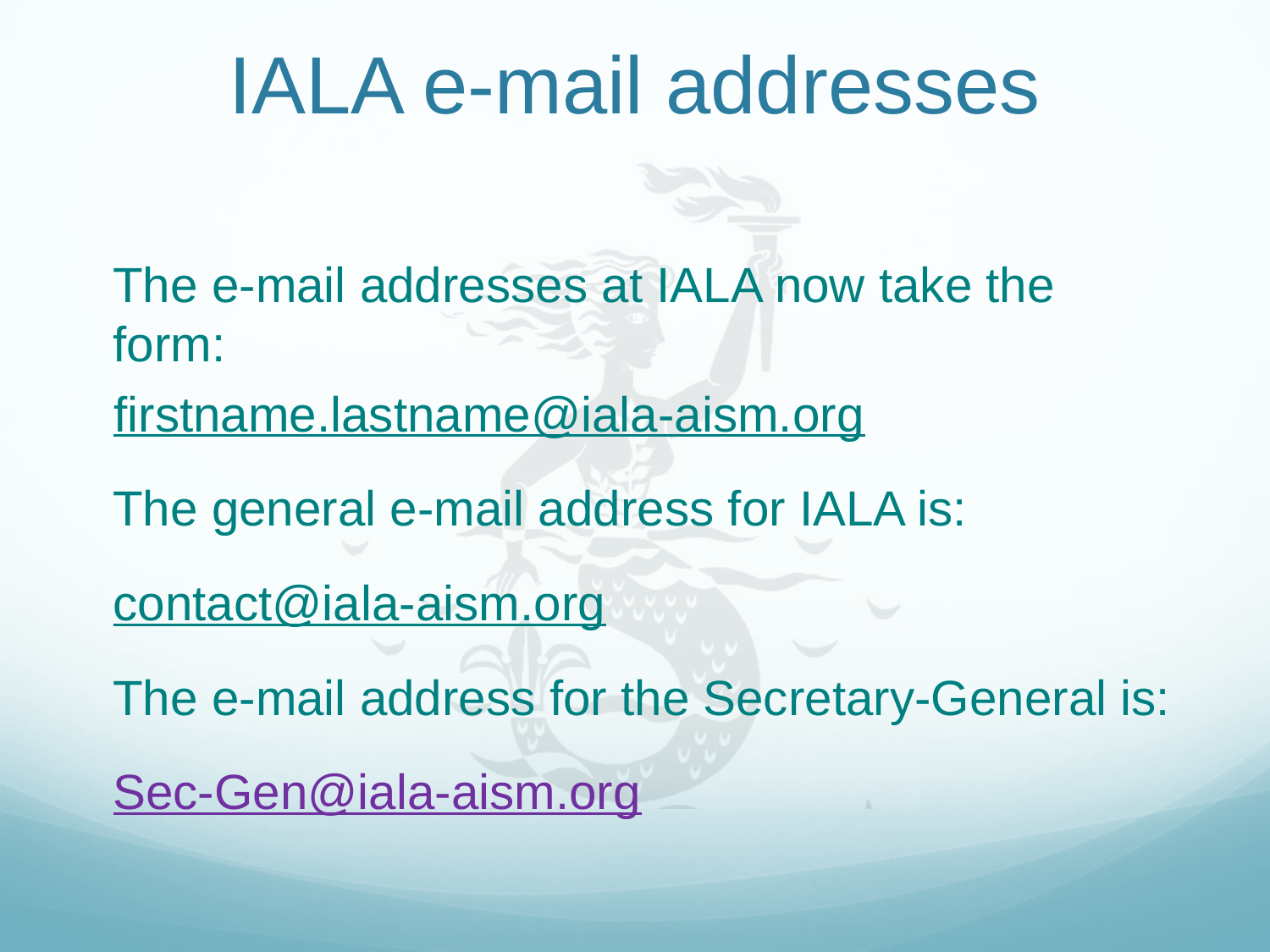

# IALA e-mail addresses
The e-mail addresses at IALA now take the form:
firstname.lastname@iala-aism.org
The general e-mail address for IALA is:
contact@iala-aism.org
The e-mail address for the Secretary-General is:
Sec-Gen@iala-aism.org